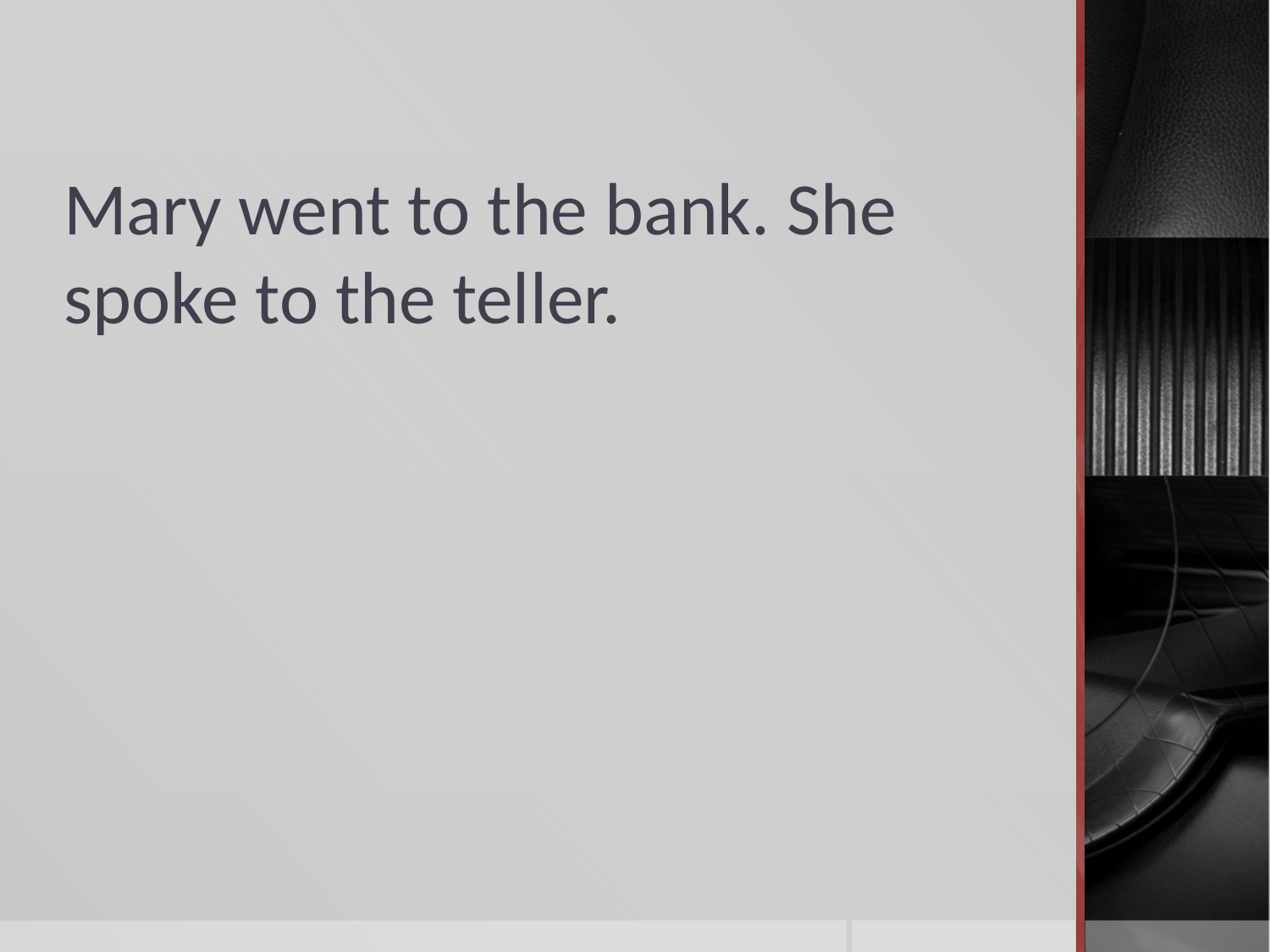

# Mary went to the bank. She spoke to the teller.